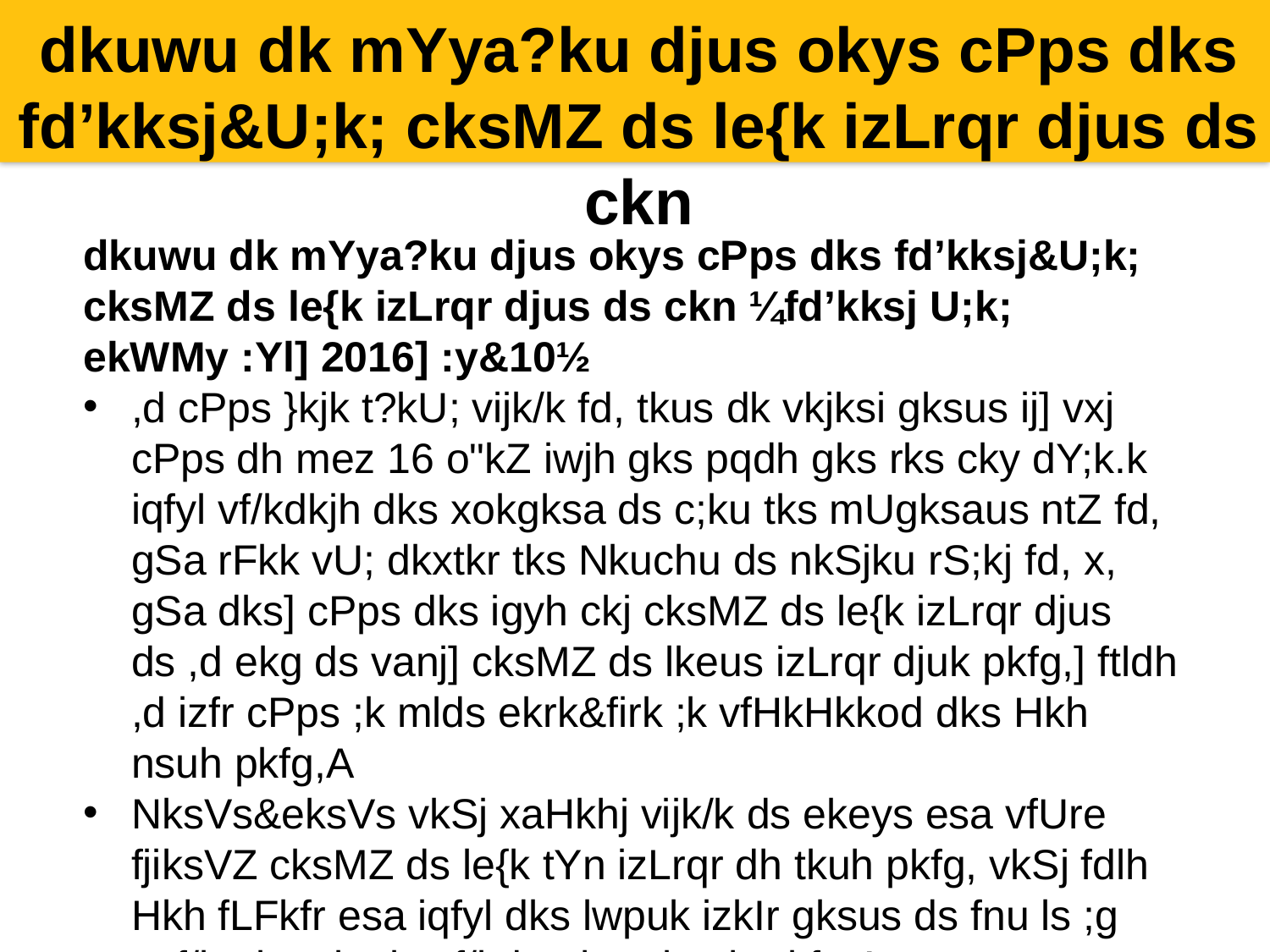

dkuwu dk mYya?ku djus okys cPps dks fd’kksj&U;k; cksMZ ds le{k izLrqr djus ds ckn
dkuwu dk mYya?ku djus okys cPps dks fd’kksj&U;k; cksMZ ds le{k izLrqr djus ds ckn ¼fd’kksj U;k; ekWMy :Yl] 2016] :y&10½
,d cPps }kjk t?kU; vijk/k fd, tkus dk vkjksi gksus ij] vxj cPps dh mez 16 o"kZ iwjh gks pqdh gks rks cky dY;k.k iqfyl vf/kdkjh dks xokgksa ds c;ku tks mUgksaus ntZ fd, gSa rFkk vU; dkxtkr tks Nkuchu ds nkSjku rS;kj fd, x, gSa dks] cPps dks igyh ckj cksMZ ds le{k izLrqr djus ds ,d ekg ds vanj] cksMZ ds lkeus izLrqr djuk pkfg,] ftldh ,d izfr cPps ;k mlds ekrk&firk ;k vfHkHkkod dks Hkh nsuh pkfg,A
NksVs&eksVs vkSj xaHkhj vijk/k ds ekeys esa vfUre fjiksVZ cksMZ ds le{k tYn izLrqr dh tkuh pkfg, vkSj fdlh Hkh fLFkfr esa iqfyl dks lwpuk izkIr gksus ds fnu ls ;g vof/k nks ekg ls vf/kd ugha gksuh pkfg,A